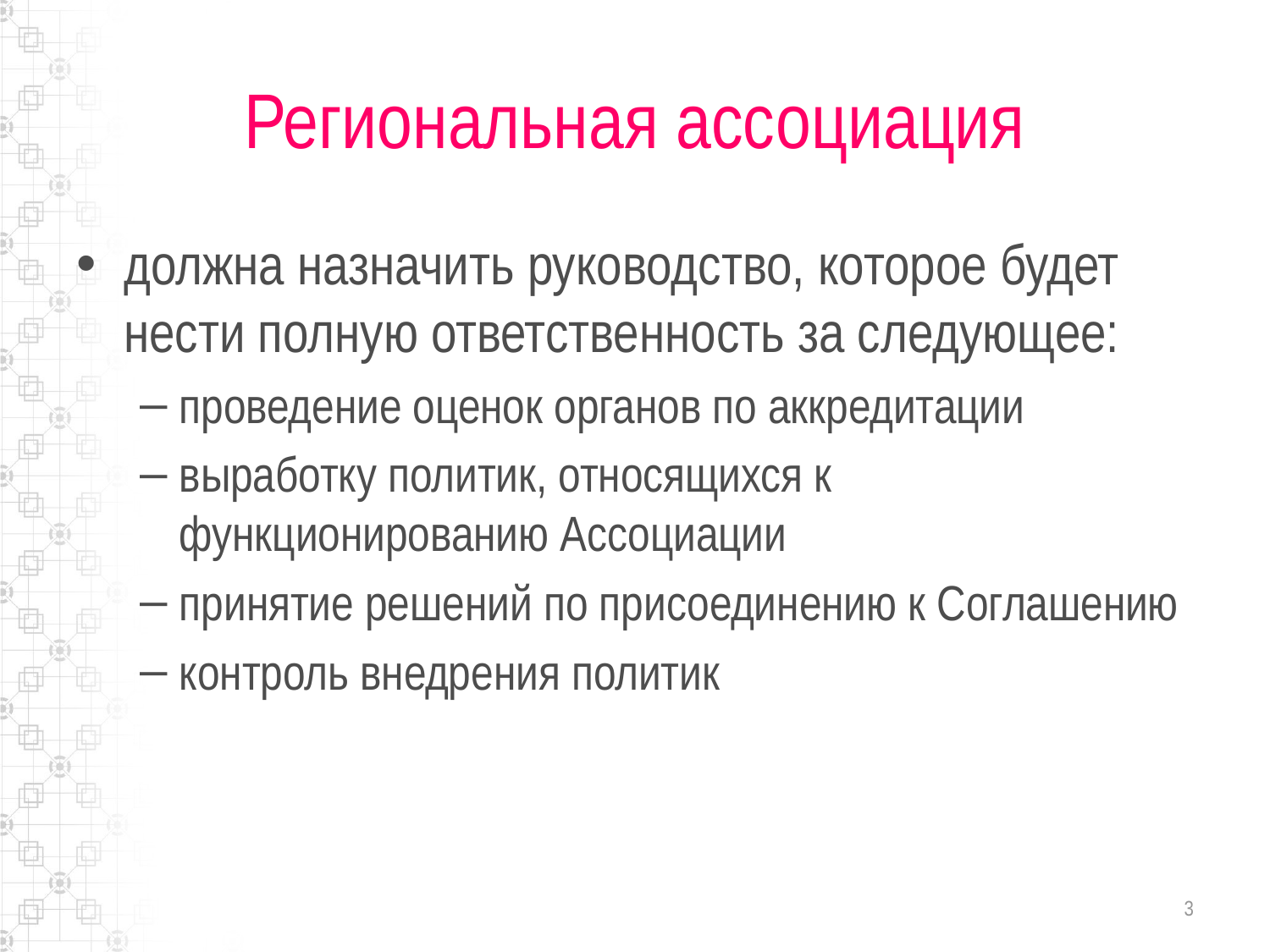

# Региональная ассоциация
должна назначить руководство, которое будет нести полную ответственность за следующее:
проведение оценок органов по аккредитации
выработку политик, относящихся к функционированию Ассоциации
принятие решений по присоединению к Соглашению
контроль внедрения политик
3